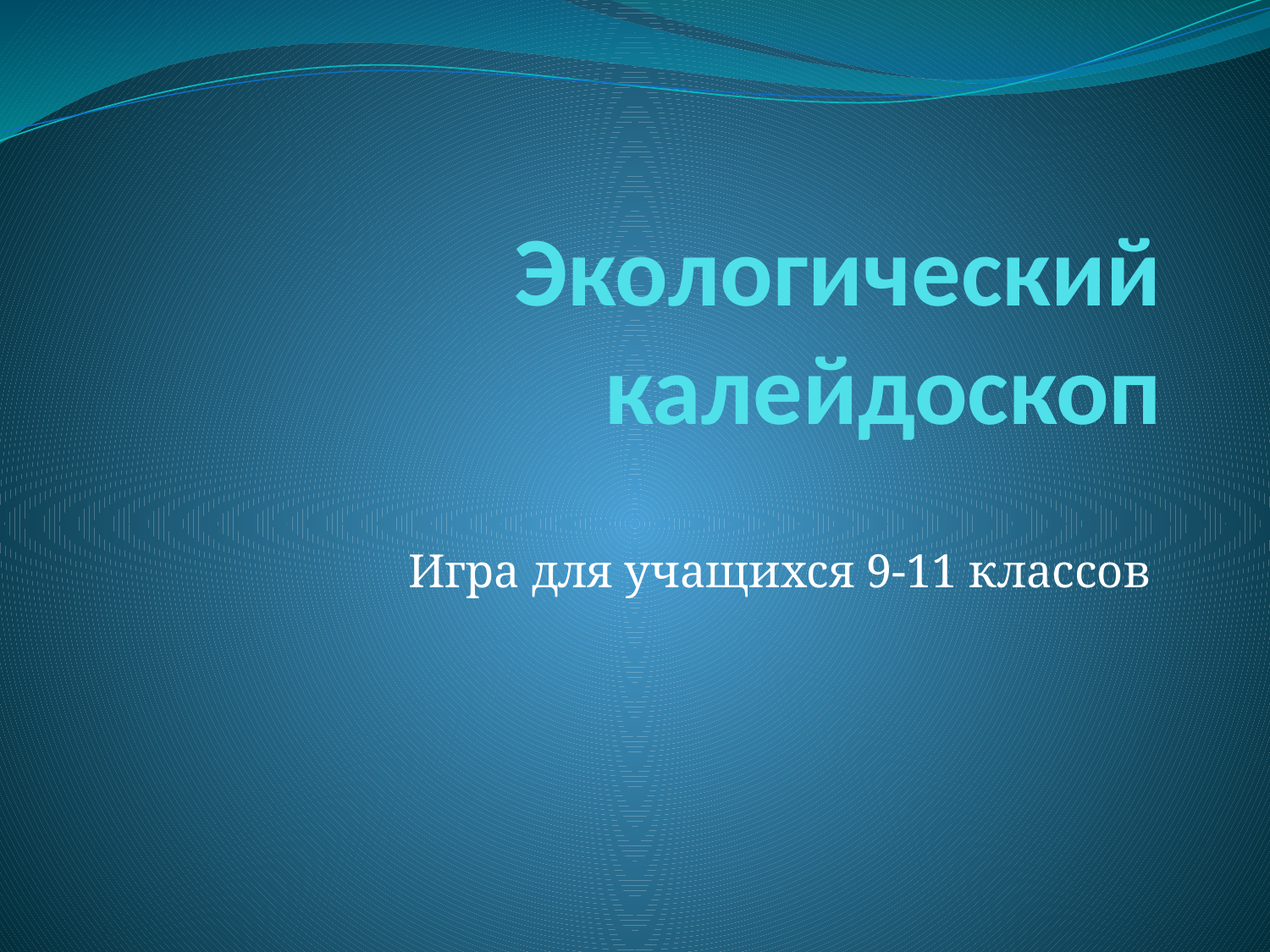

# Экологический калейдоскоп
Игра для учащихся 9-11 классов